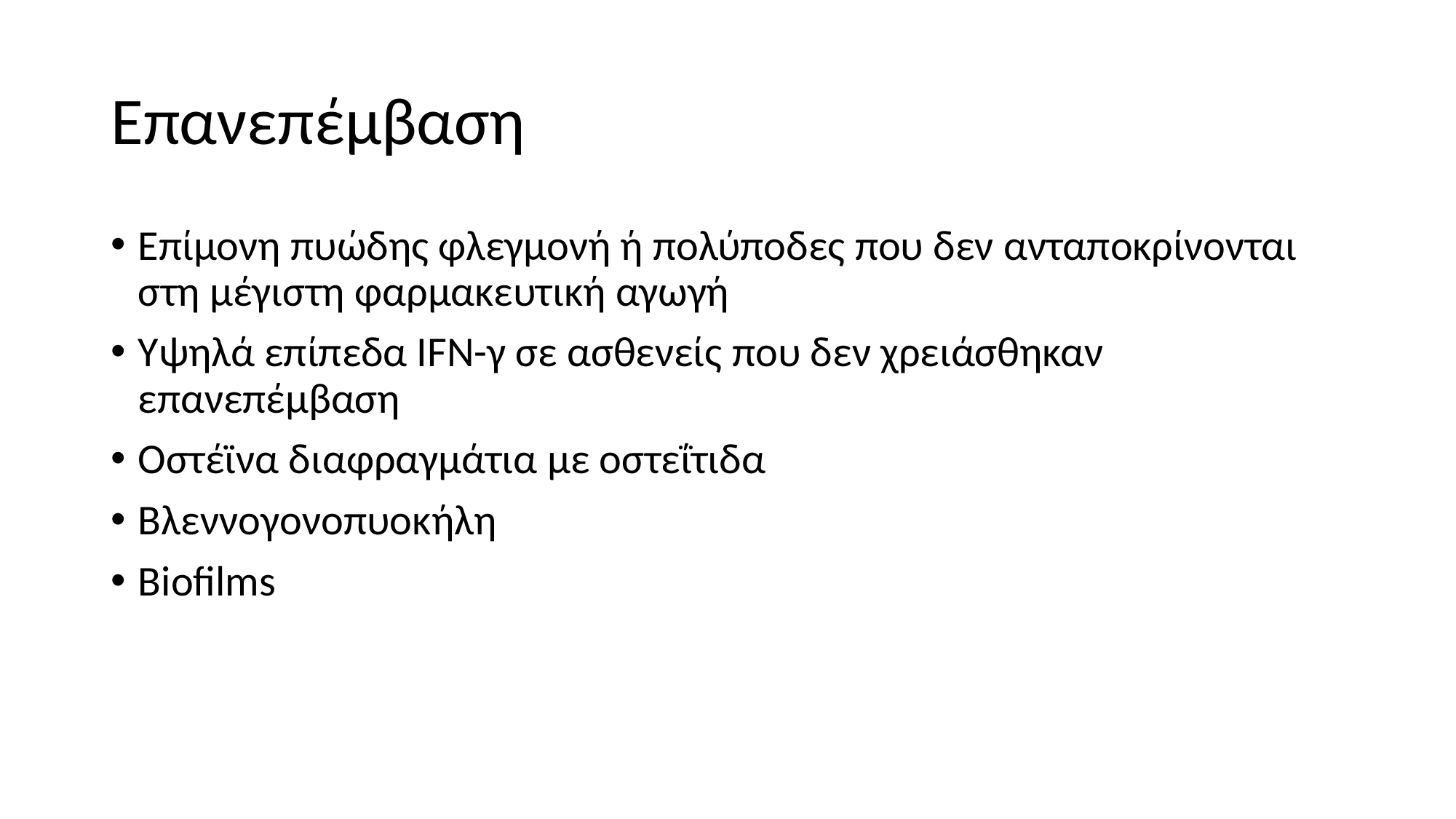

# Επανεπέμβαση
Επίμονη πυώδης φλεγμονή ή πολύποδες που δεν ανταποκρίνονται στη μέγιστη φαρμακευτική αγωγή
Υψηλά επίπεδα IFN-γ σε ασθενείς που δεν χρειάσθηκαν επανεπέμβαση
Οστέϊνα διαφραγμάτια με οστεΐτιδα
Βλεννογονοπυοκήλη
Biofilms